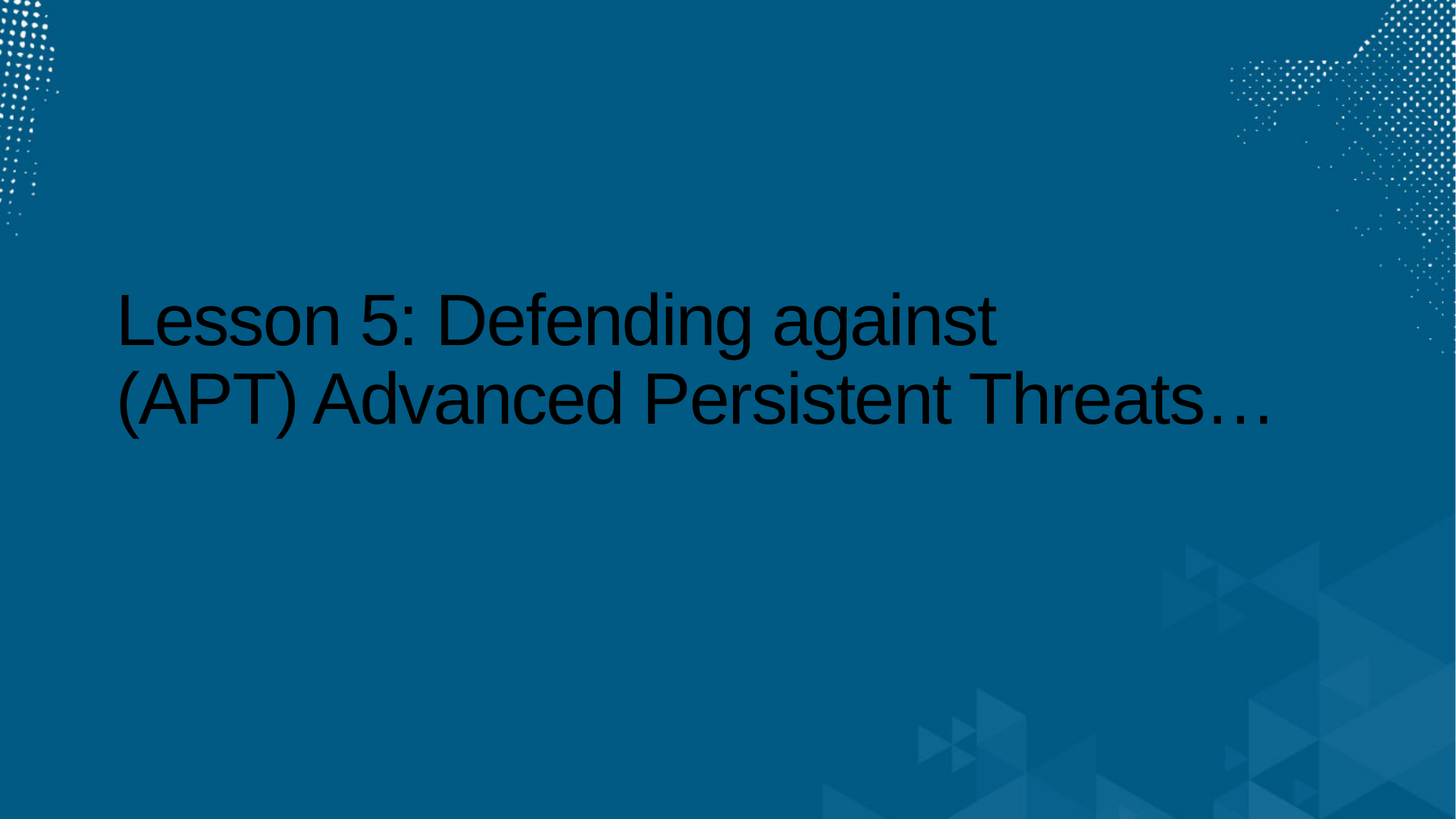

# Lesson 5: Defending against (APT) Advanced Persistent Threats…